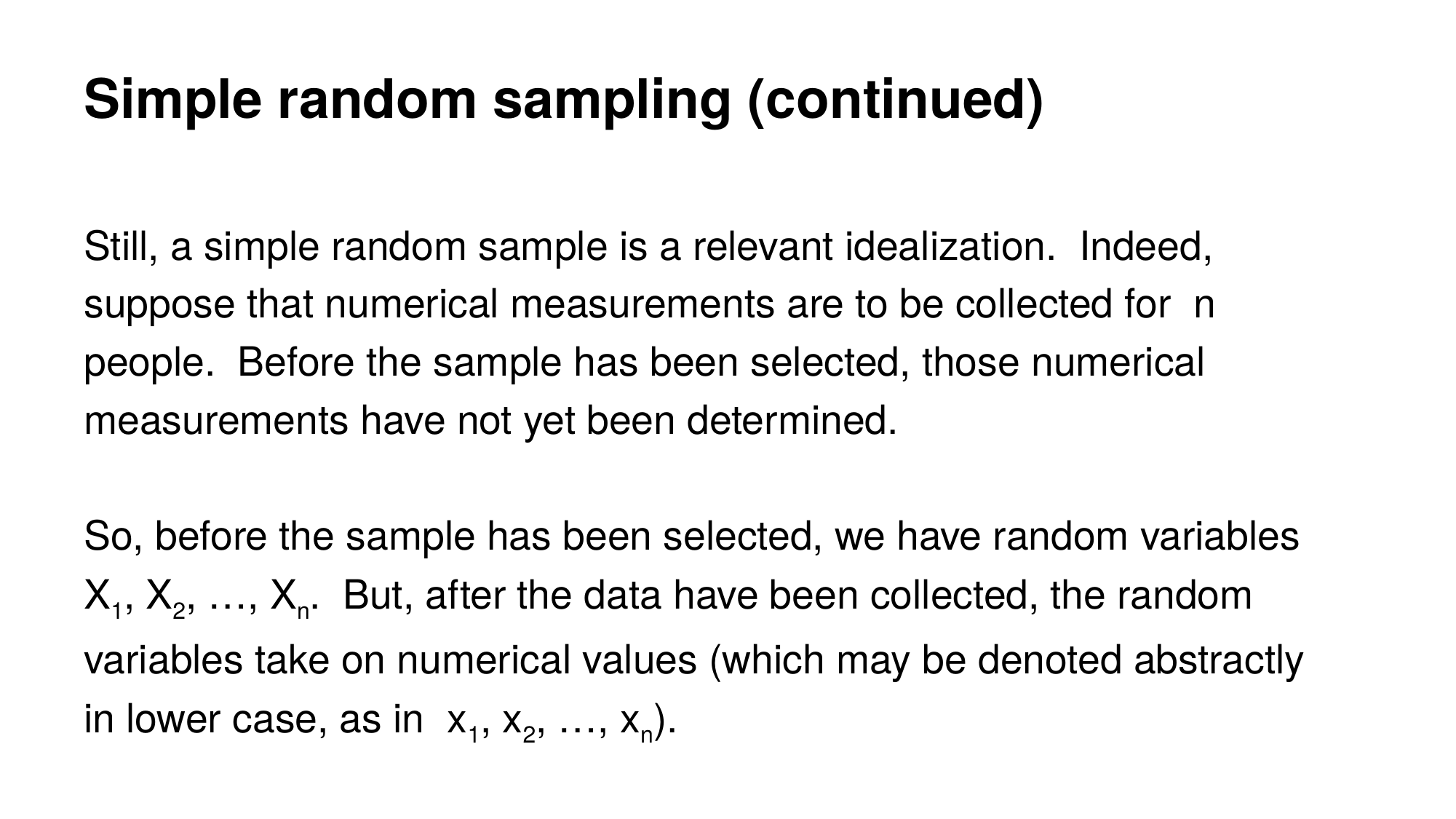

# Simple random sampling (continued)
Still, a simple random sample is a relevant idealization.  Indeed, suppose that numerical measurements are to be collected for  n  people.  Before the sample has been selected, those numerical measurements have not yet been determined.

So, before the sample has been selected, we have random variables  X1, X2, …, Xn.  But, after the data have been collected, the random variables take on numerical values (which may be denoted abstractly in lower case, as in  x1, x2, …, xn).